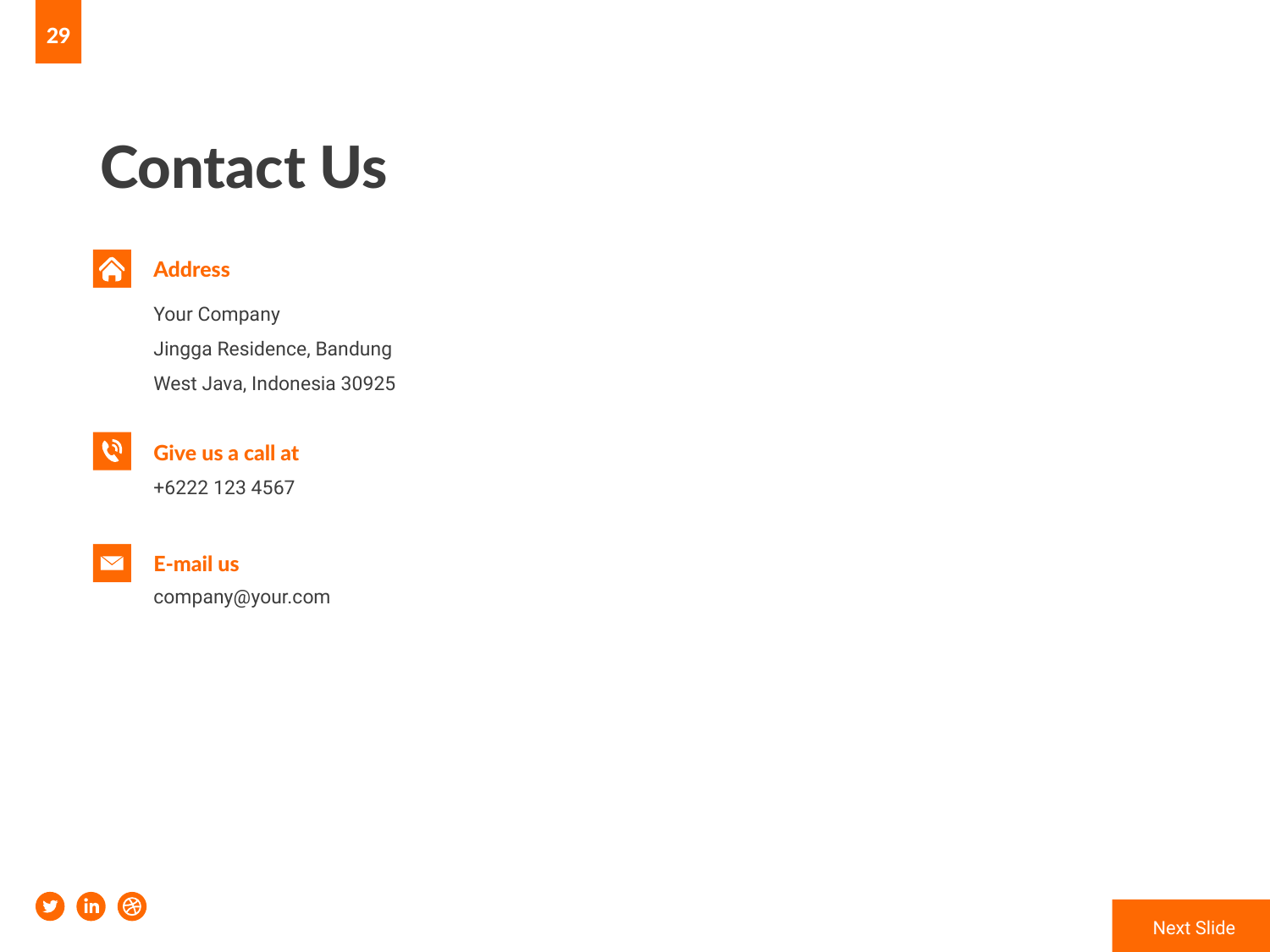

29

Contact Us

Address
Your Company
Jingga Residence, Bandung
West Java, Indonesia 30925

Give us a call at
+6222 123 4567

E-mail us
company@your.com

Next Slide